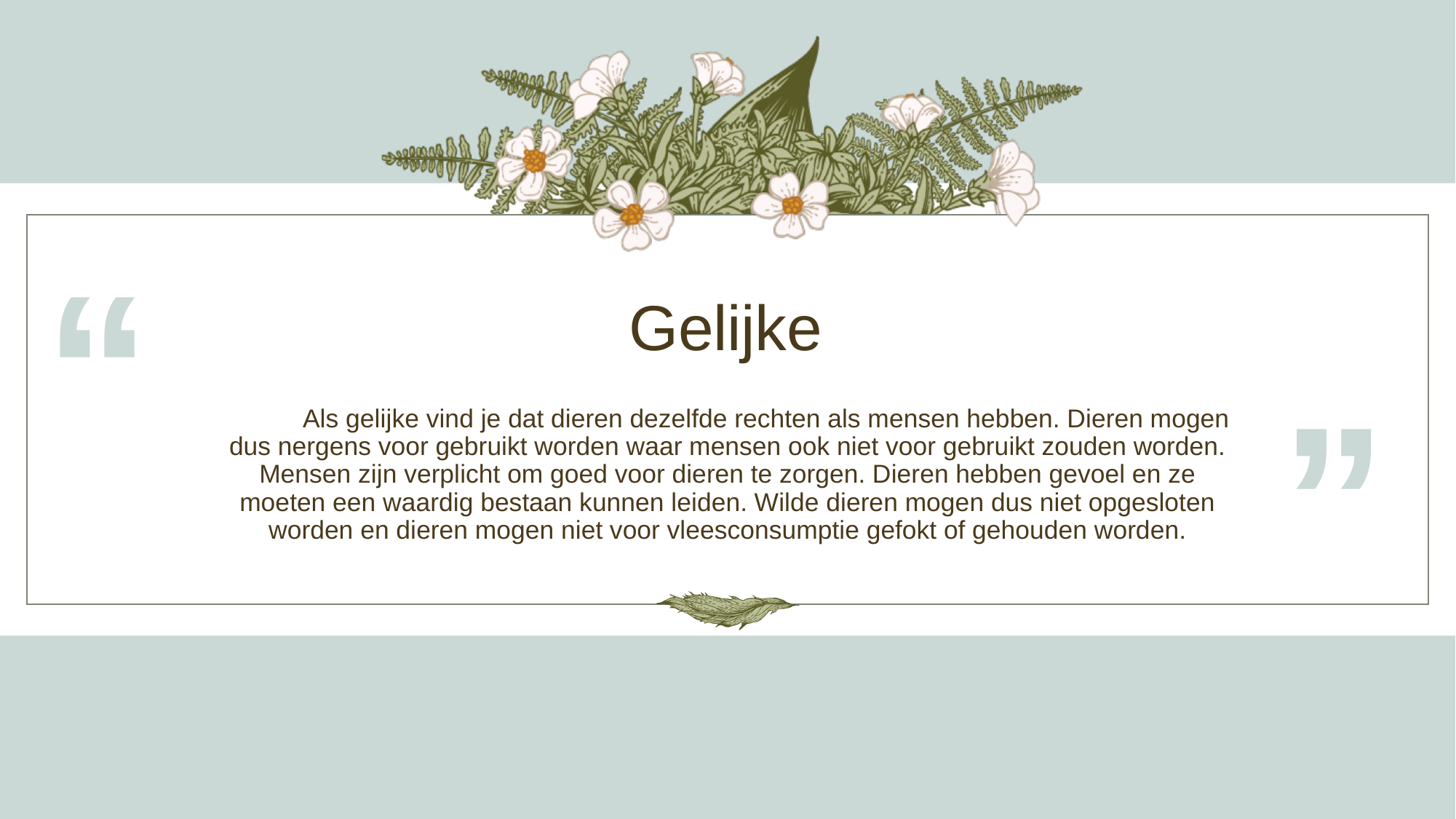

“
# Gelijke

 	Als gelijke vind je dat dieren dezelfde rechten als mensen hebben. Dieren mogen dus nergens voor gebruikt worden waar mensen ook niet voor gebruikt zouden worden. Mensen zijn verplicht om goed voor dieren te zorgen. Dieren hebben gevoel en ze moeten een waardig bestaan kunnen leiden. Wilde dieren mogen dus niet opgesloten worden en dieren mogen niet voor vleesconsumptie gefokt of gehouden worden.
”